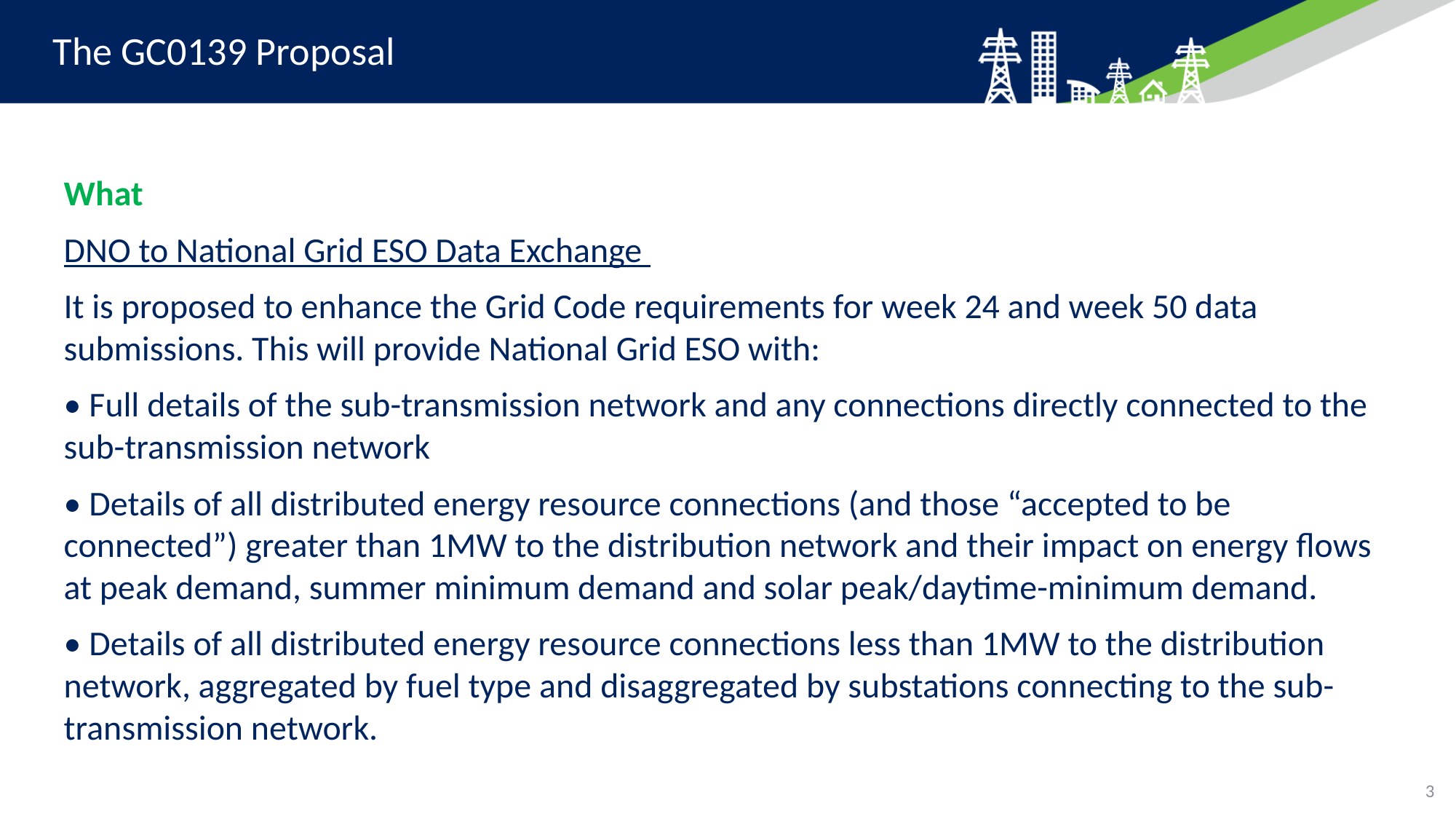

# The GC0139 Proposal
What
DNO to National Grid ESO Data Exchange
It is proposed to enhance the Grid Code requirements for week 24 and week 50 data submissions. This will provide National Grid ESO with:
• Full details of the sub-transmission network and any connections directly connected to the sub-transmission network
• Details of all distributed energy resource connections (and those “accepted to be connected”) greater than 1MW to the distribution network and their impact on energy flows at peak demand, summer minimum demand and solar peak/daytime-minimum demand.
• Details of all distributed energy resource connections less than 1MW to the distribution network, aggregated by fuel type and disaggregated by substations connecting to the sub-transmission network.
3